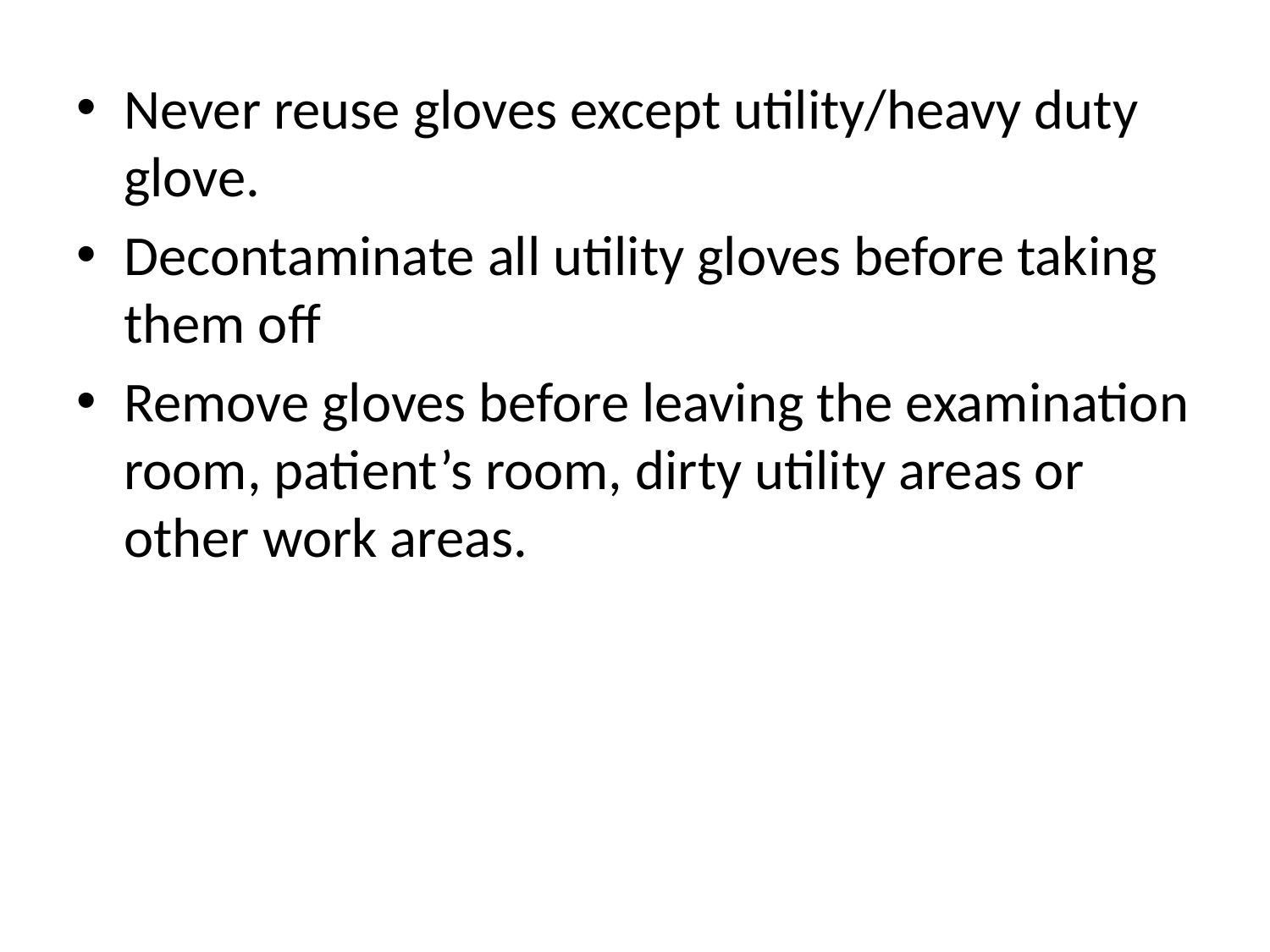

Never reuse gloves except utility/heavy duty glove.
Decontaminate all utility gloves before taking them off
Remove gloves before leaving the examination room, patient’s room, dirty utility areas or other work areas.